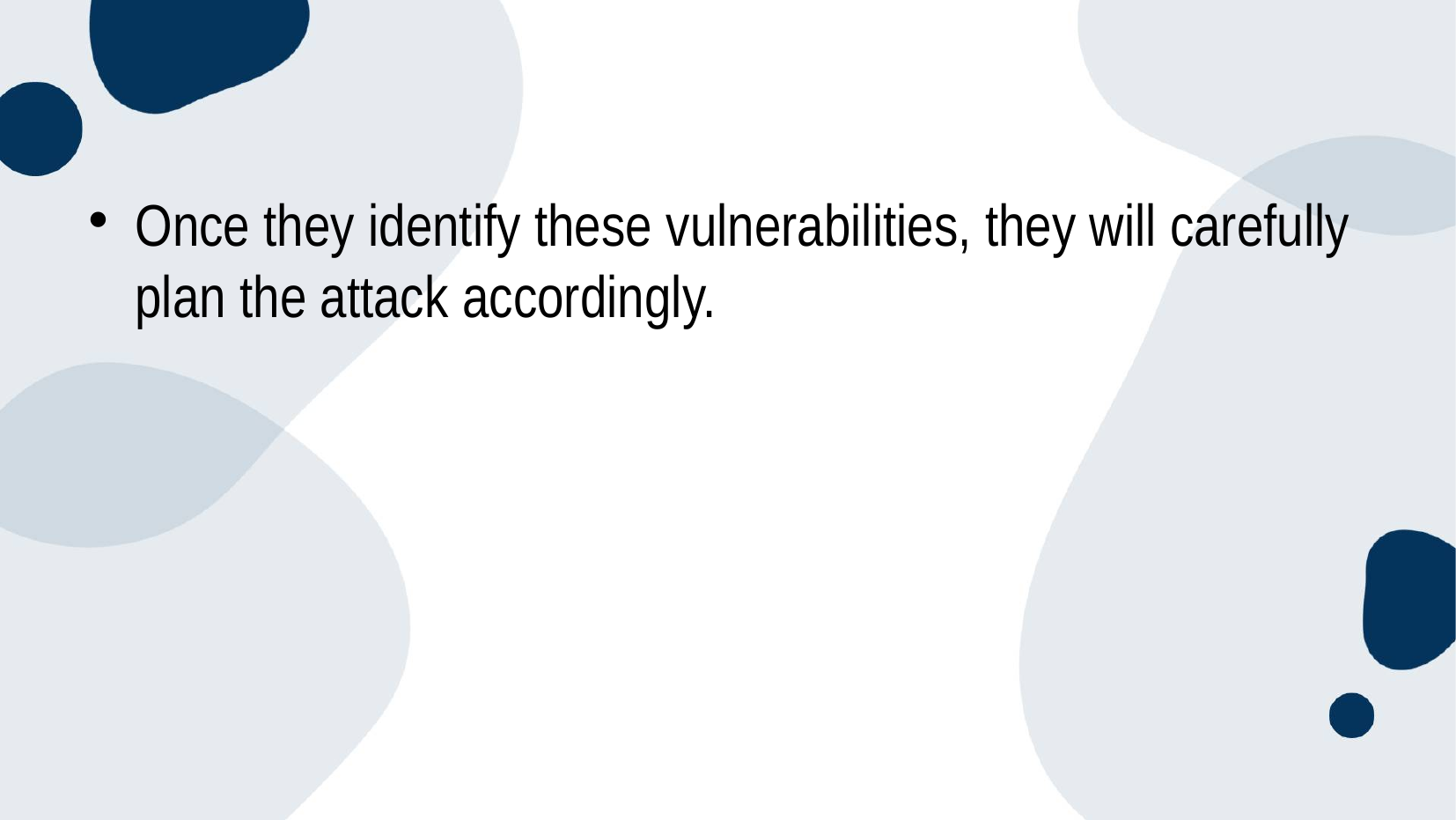

#
Once they identify these vulnerabilities, they will carefully plan the attack accordingly.